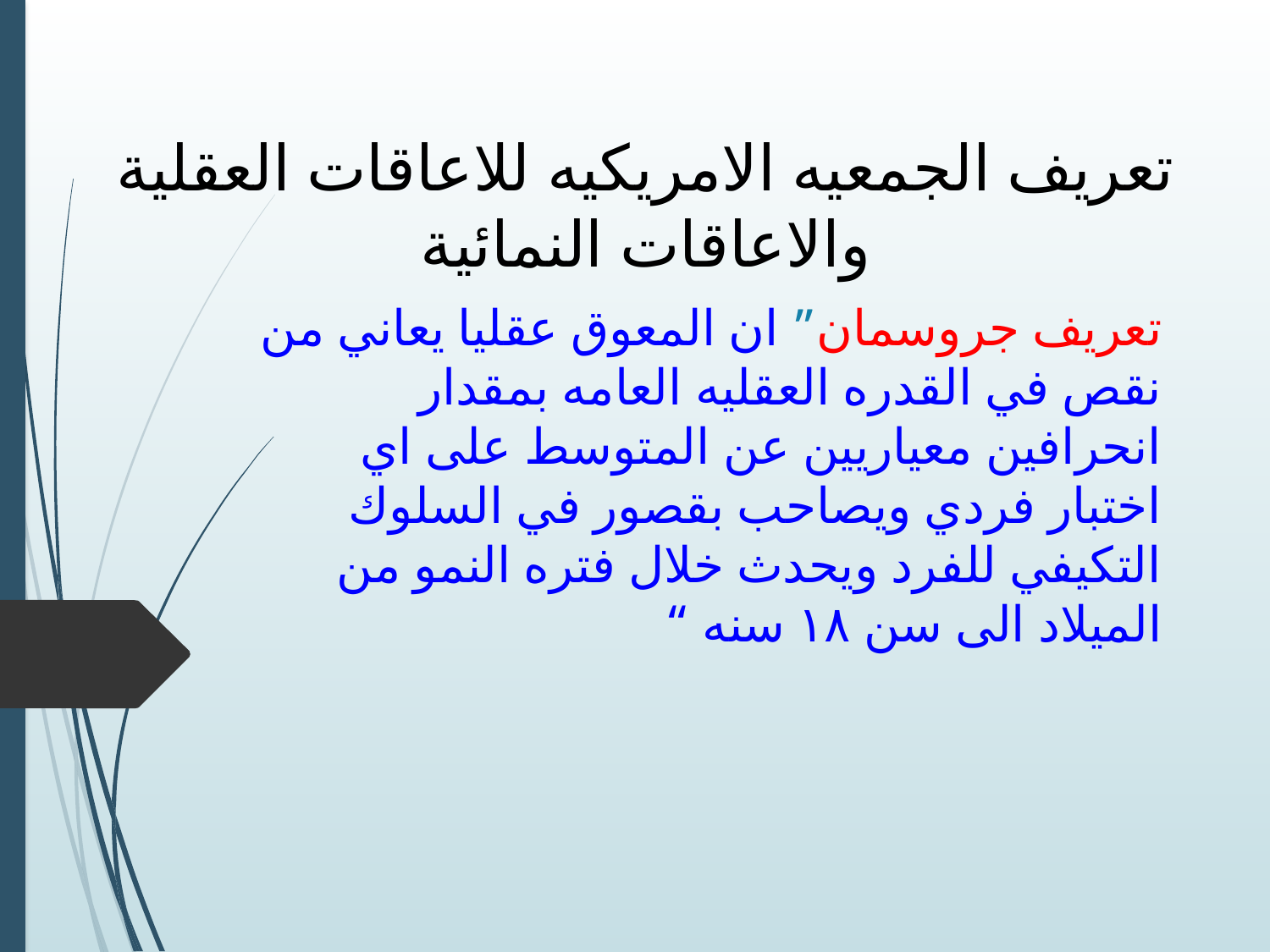

تعريف الجمعيه الامريكيه للاعاقات العقلية والاعاقات النمائية
# تعريف جروسمان” ان المعوق عقليا يعاني من نقص في القدره العقليه العامه بمقدار انحرافين معياريين عن المتوسط على اي اختبار فردي ويصاحب بقصور في السلوك التكيفي للفرد ويحدث خلال فتره النمو من الميلاد الى سن ١٨ سنه “